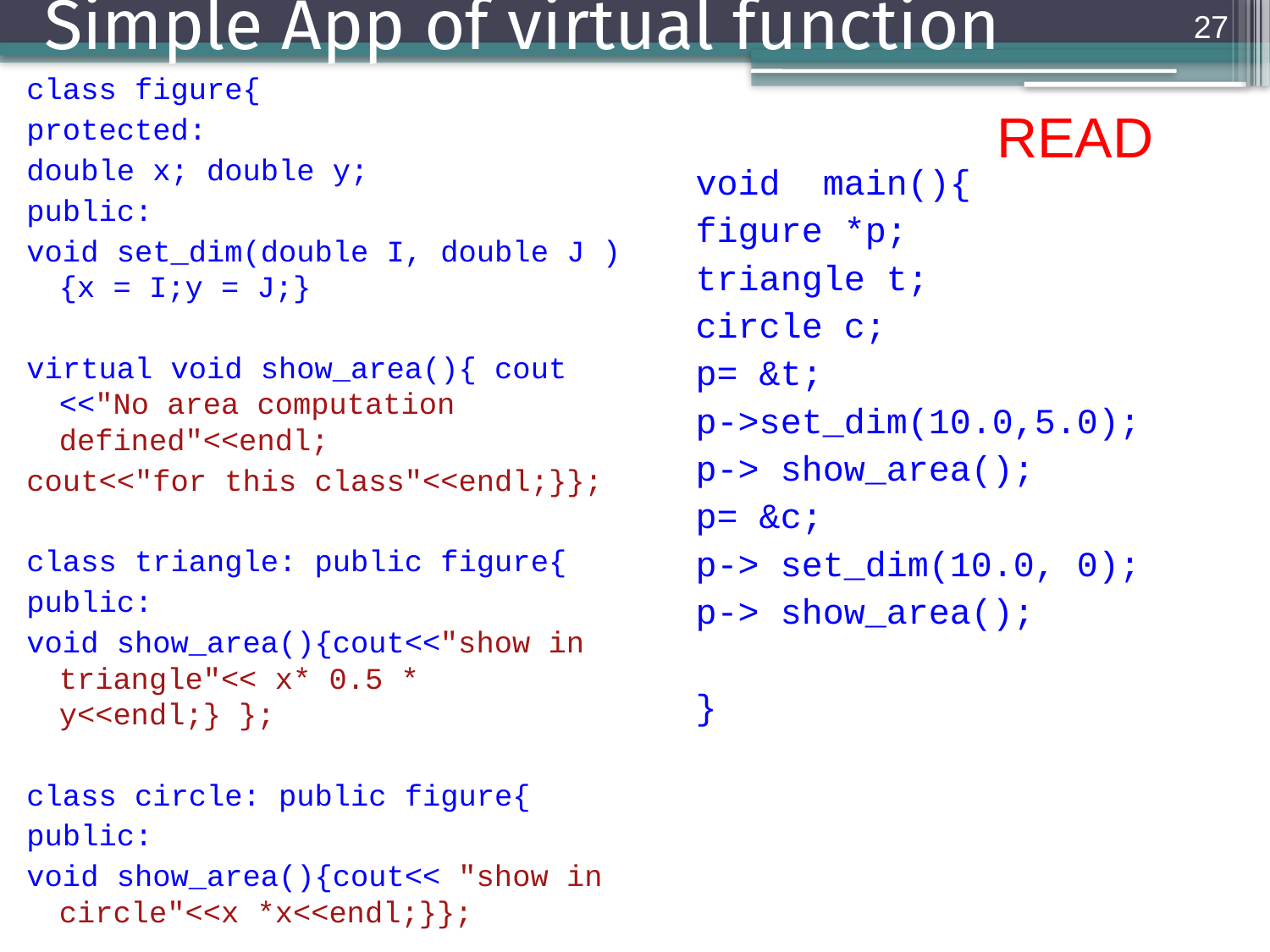

# Simple App of virtual function
27
class figure{
protected:
double x; double y;
public:
void set_dim(double I, double J ){x = I;y = J;}

virtual void show_area(){ cout <<"No area computation defined"<<endl;
cout<<"for this class"<<endl;}};

class triangle: public figure{
public:
void show_area(){cout<<"show in triangle"<< x* 0.5 * y<<endl;} };

class circle: public figure{
public:
void show_area(){cout<< "show in circle"<<x *x<<endl;}};

READ

void  main(){
figure *p;
triangle t;
circle c;
p= &t;
p->set_dim(10.0,5.0);
p-> show_area();
p= &c;
p-> set_dim(10.0, 0);
p-> show_area();

}